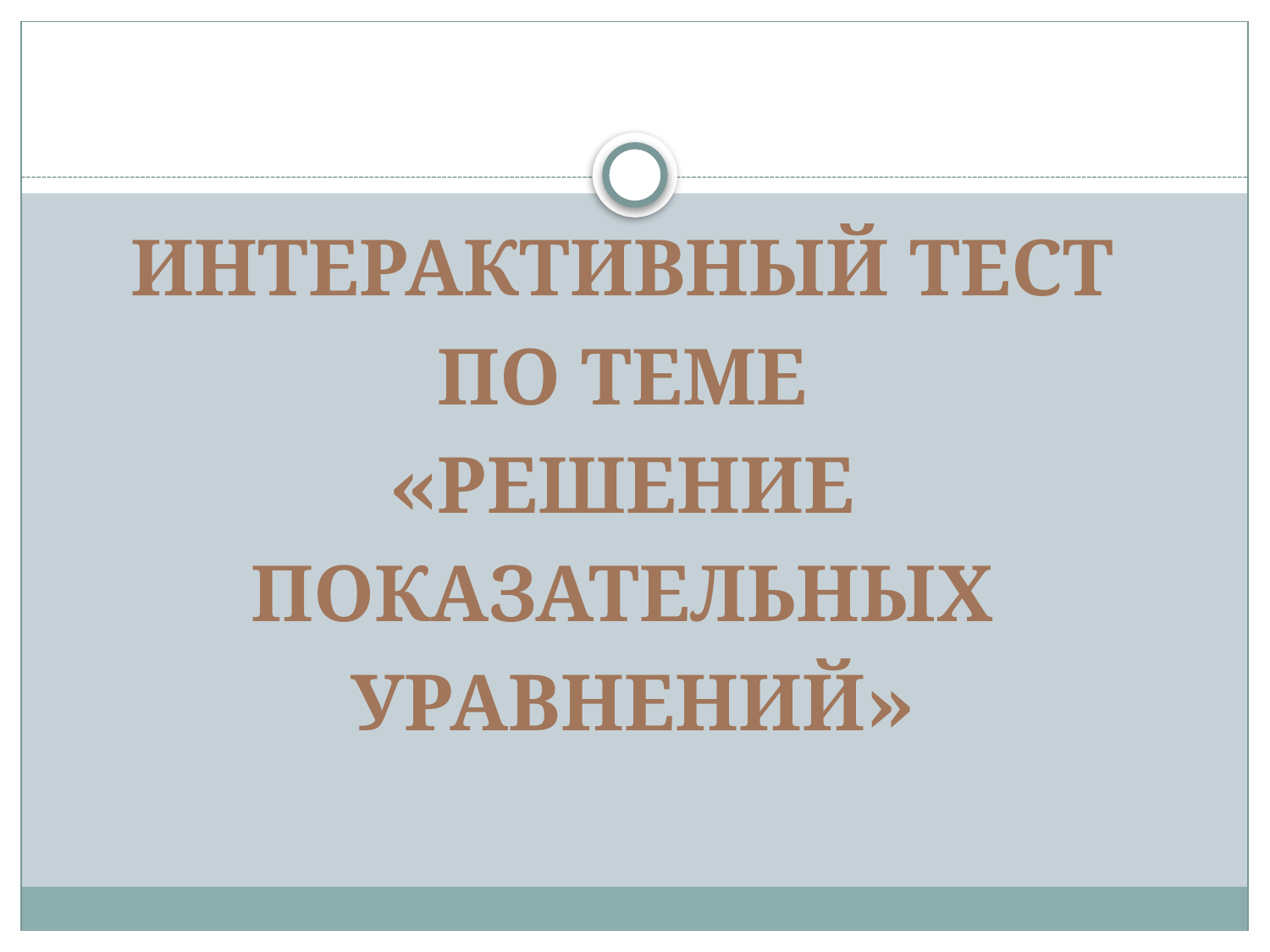

#
ИНТеРАКТИВНЫЙ ТЕСТ
ПО ТЕМЕ
«РЕШЕНИЕ
ПОКАЗАТЕЛЬНЫХ
УРАВНЕНИЙ»